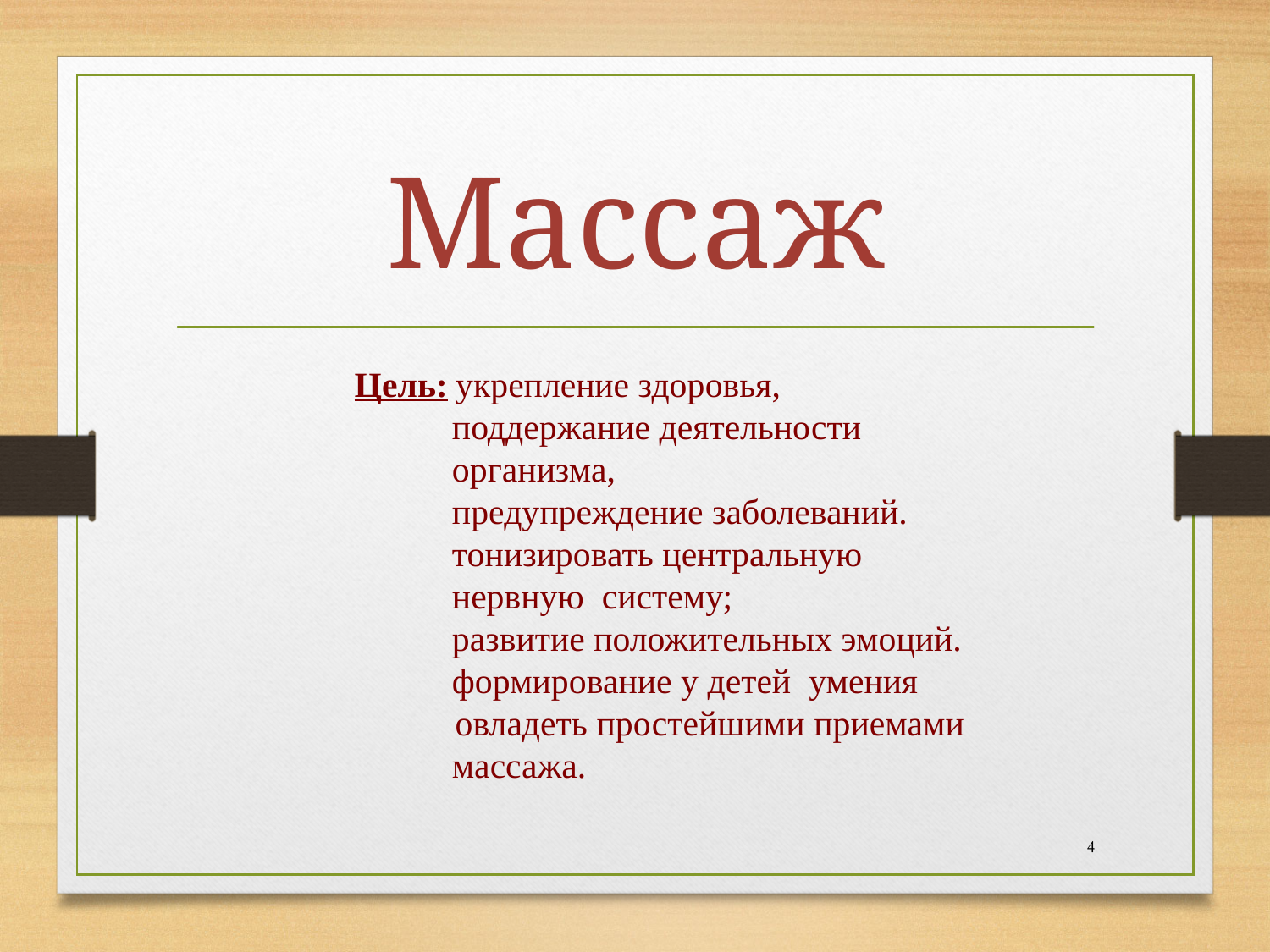

# Массаж
Цель: укрепление здоровья,
           поддержание деятельности
           организма,
           предупреждение заболеваний.
           тонизировать центральную
           нервную  систему;
           развитие положительных эмоций.
           формирование у детей  умения
           овладеть простейшими приемами
           массажа.
4